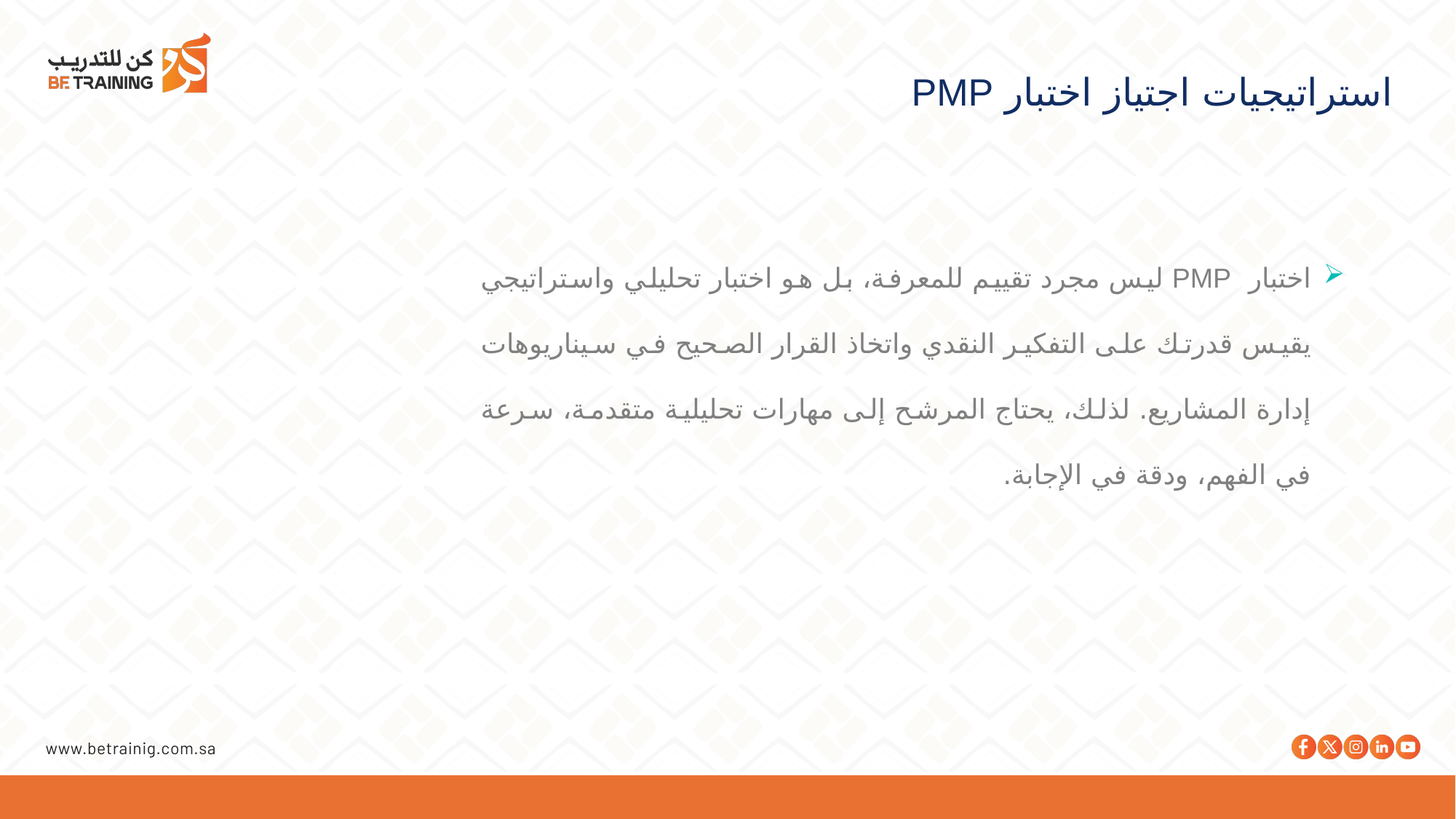

استراتيجيات اجتياز اختبار PMP
اختبار  PMP ليس مجرد تقييم للمعرفة، بل هو اختبار تحليلي واستراتيجي يقيس قدرتك على التفكير النقدي واتخاذ القرار الصحيح في سيناريوهات إدارة المشاريع. لذلك، يحتاج المرشح إلى مهارات تحليلية متقدمة، سرعة في الفهم، ودقة في الإجابة.